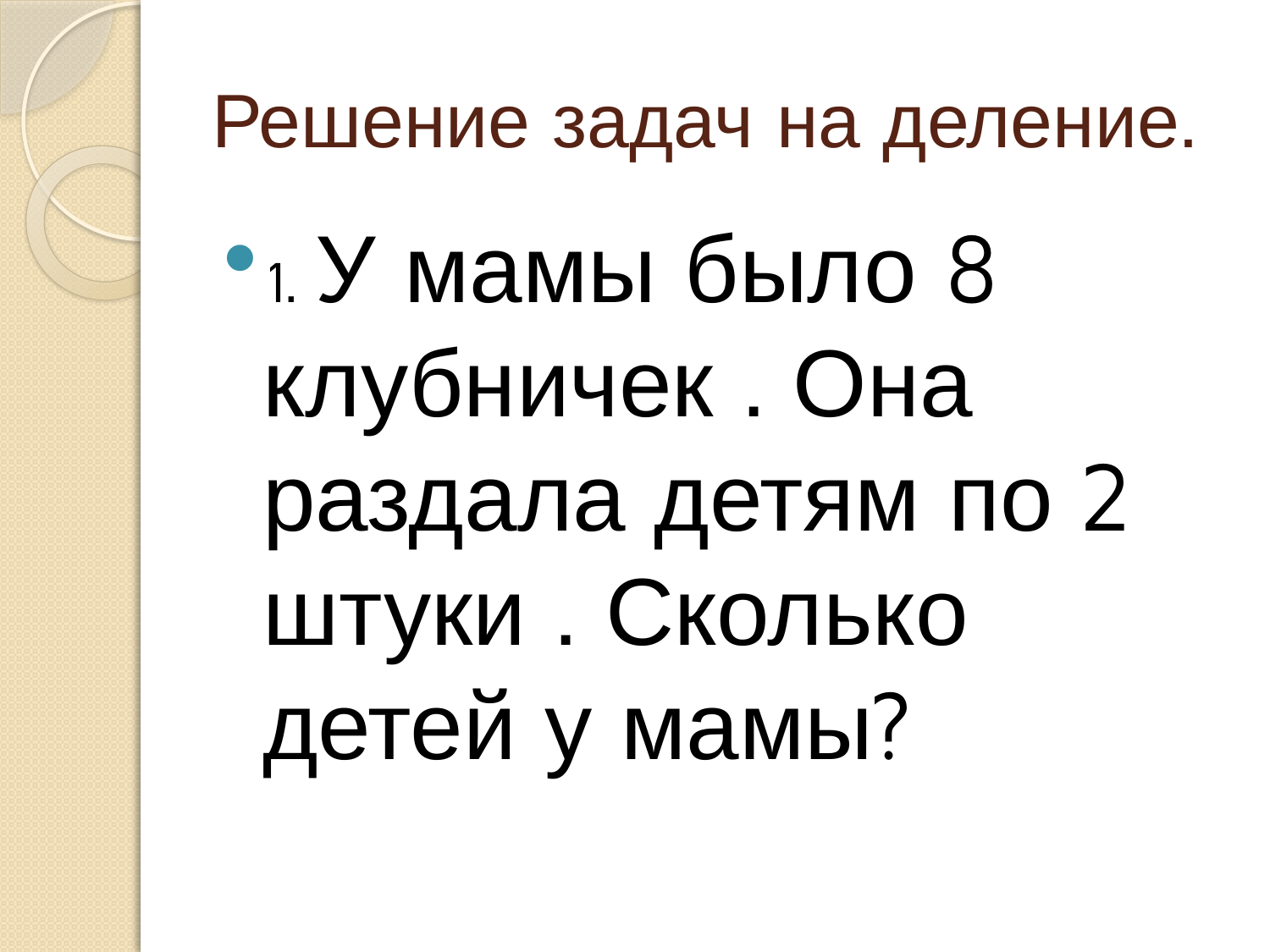

# Решение задач на деление.
1. У мамы было 8 клубничек . Она раздала детям по 2 штуки . Сколько детей у мамы?